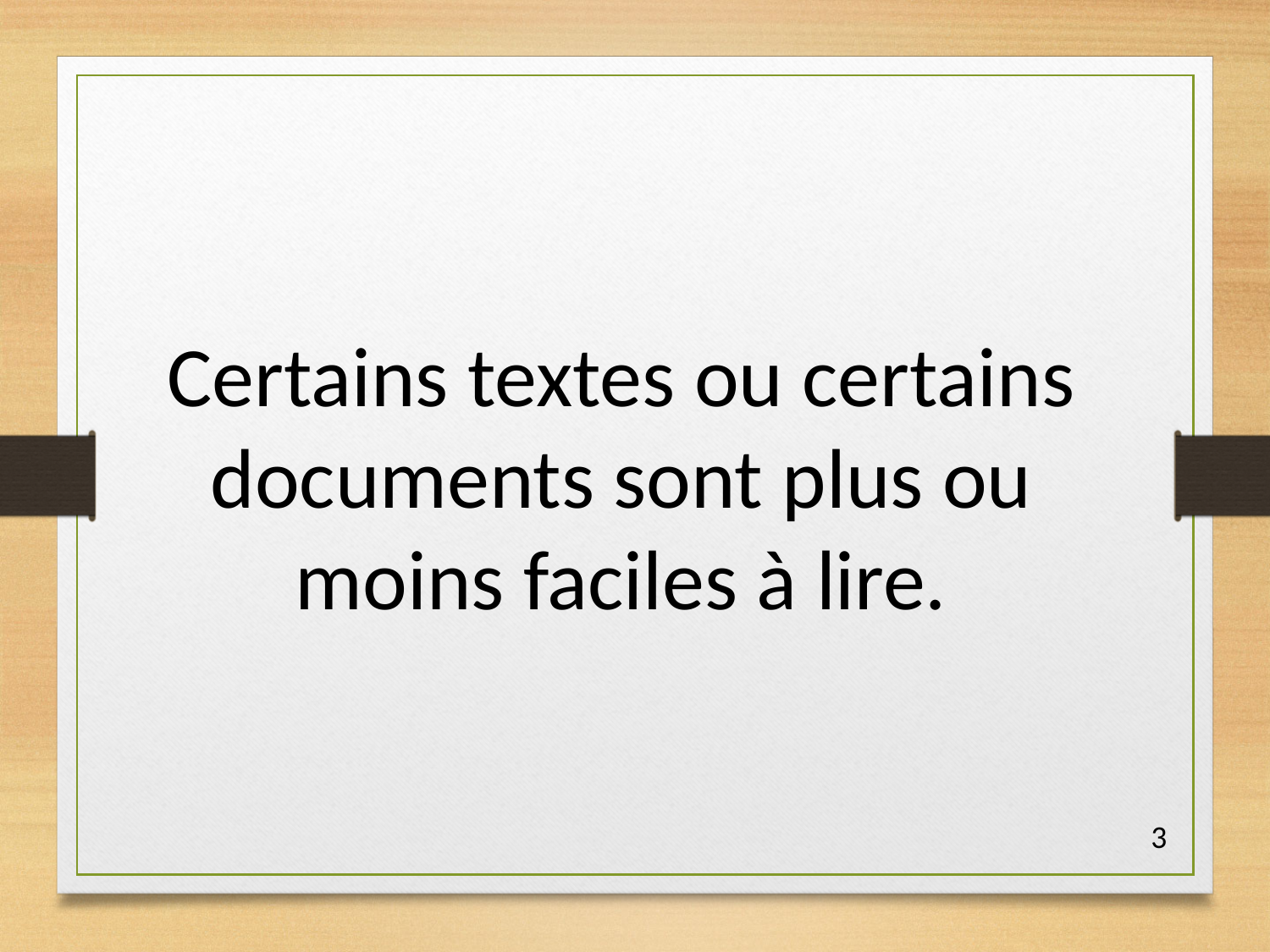

Certains textes ou certains documents sont plus ou moins faciles à lire.
3